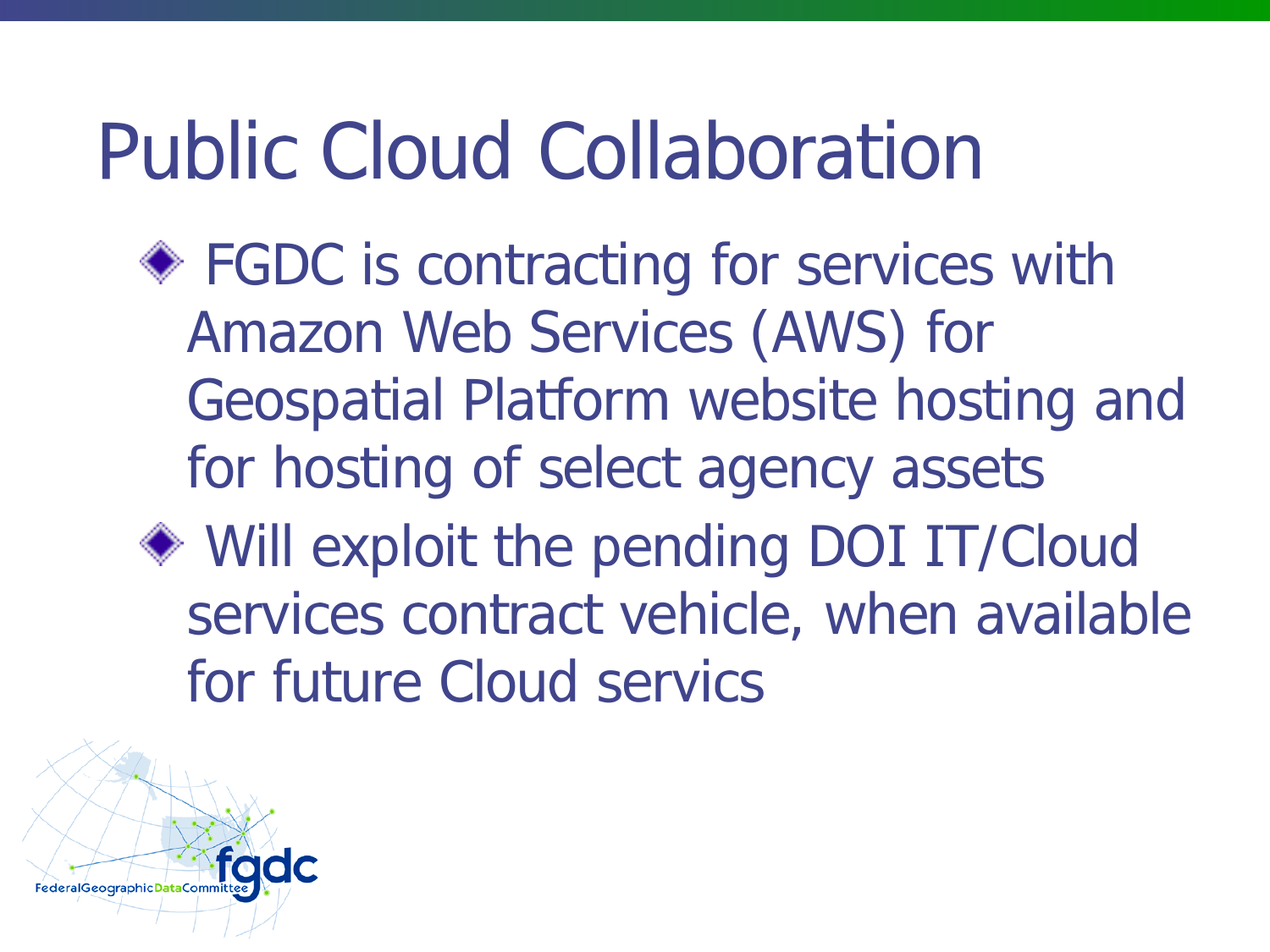

# Public Cloud Collaboration
 FGDC is contracting for services with Amazon Web Services (AWS) for Geospatial Platform website hosting and for hosting of select agency assets
 Will exploit the pending DOI IT/Cloud services contract vehicle, when available for future Cloud servics